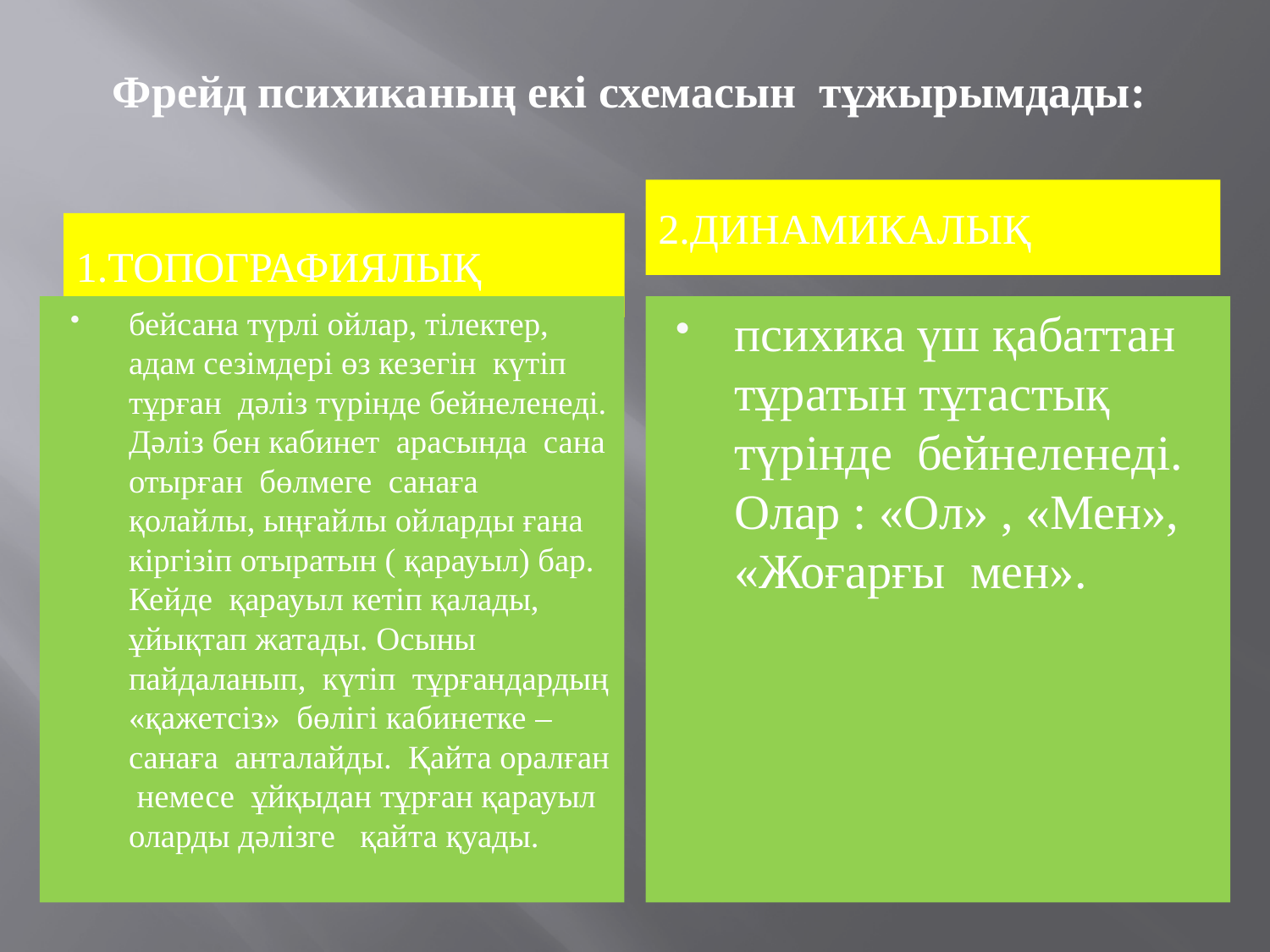

# Фрейд психиканың екі схемасын  тұжырымдады:
2.динамикалық
1.топографиялық
бейсана түрлі ойлар, тілектер, адам сезімдері өз кезегін  күтіп тұрған  дәліз түрінде бейнеленеді. Дәліз бен кабинет  арасында  сана отырған  бөлмеге  санаға қолайлы, ыңғайлы ойларды ғана кіргізіп отыратын ( қарауыл) бар. Кейде  қарауыл кетіп қалады, ұйықтап жатады. Осыны пайдаланып,  күтіп  тұрғандардың «қажетсіз»  бөлігі кабинетке –санаға  анталайды.  Қайта оралған  немесе  ұйқыдан тұрған қарауыл  оларды дәлізге   қайта қуады.
психика үш қабаттан  тұратын тұтастық  түрінде  бейнеленеді. Олар : «Ол» , «Мен», «Жоғарғы  мен».